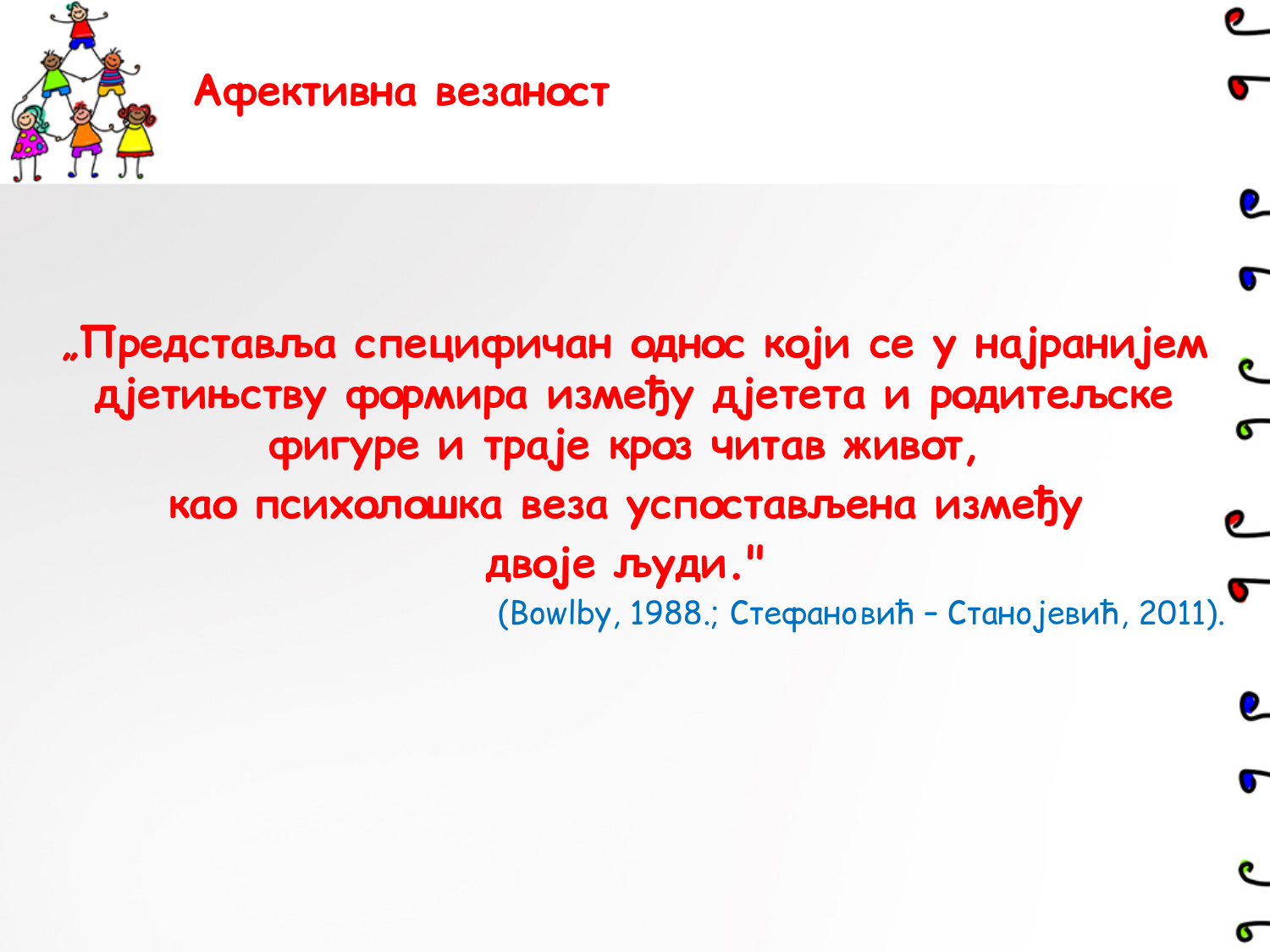

# Афективна везаност

„Представља специфичан однос који се у најранијем дјетињству формира између дјетета и родитељске фигуре и траје кроз читав живот,
као психолошка веза успостављена између
двоје људи."
(Bowlby, 1988.; Стефановић – Станојевић, 2011).